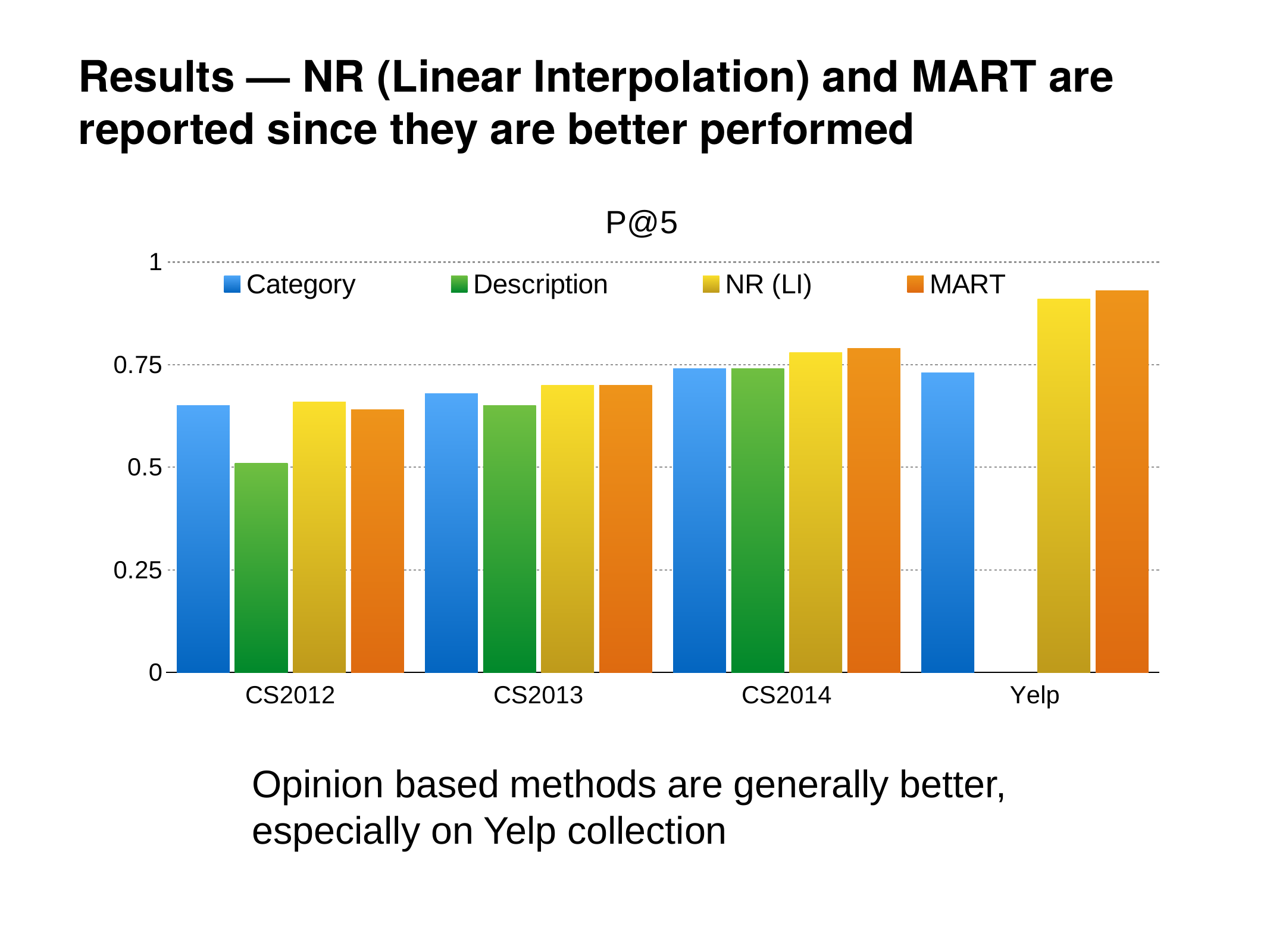

# Results — NR (Linear Interpolation) and MART are reported since they are better performed

[unsupported chart]

Opinion based methods are generally better,
especially on Yelp collection
194